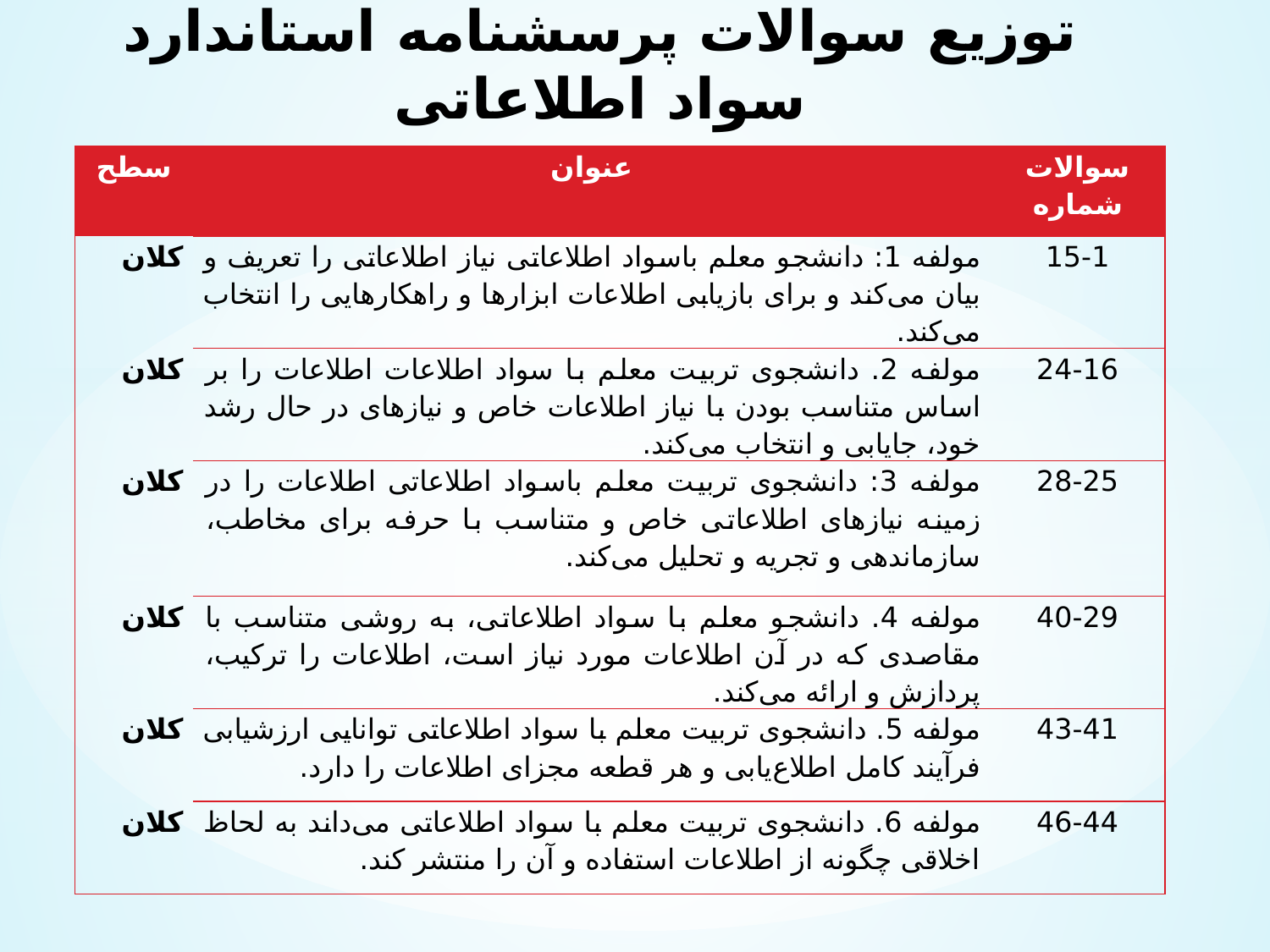

# توزیع سوالات پرسشنامه استاندارد سواد اطلاعاتی
| سطح | عنوان | سوالات شماره |
| --- | --- | --- |
| کلان | مولفه 1: دانشجو معلم باسواد اطلاعاتی نیاز اطلاعاتی را تعریف و بیان می‌کند و برای بازیابی اطلاعات ابزارها و راهکارهایی را انتخاب می‌کند. | 15-1 |
| کلان | مولفه 2. دانشجوی تربیت معلم با سواد اطلاعات اطلاعات را بر اساس متناسب بودن با نیاز اطلاعات خاص و نیازهای در حال رشد خود، جایابی و انتخاب می‌کند. | 24-16 |
| کلان | مولفه 3: دانشجوی تربیت معلم باسواد اطلاعاتی اطلاعات را در زمینه نیازهای اطلاعاتی خاص و متناسب با حرفه برای مخاطب، سازماندهی و تجریه و تحلیل می‌کند. | 28-25 |
| کلان | مولفه 4. دانشجو معلم با سواد اطلاعاتی، به روشی متناسب با مقاصدی که در آن اطلاعات مورد نیاز است، اطلاعات را ترکیب، پردازش و ارائه می‌کند. | 40-29 |
| کلان | مولفه 5. دانشجوی تربیت معلم با سواد اطلاعاتی توانایی ارزشیابی فرآیند کامل اطلاع‌یابی و هر قطعه مجزای اطلاعات را دارد. | 43-41 |
| کلان | مولفه 6. دانشجوی تربیت معلم با سواد اطلاعاتی می‌داند به لحاظ اخلاقی چگونه از اطلاعات استفاده و آن را منتشر کند. | 46-44 |